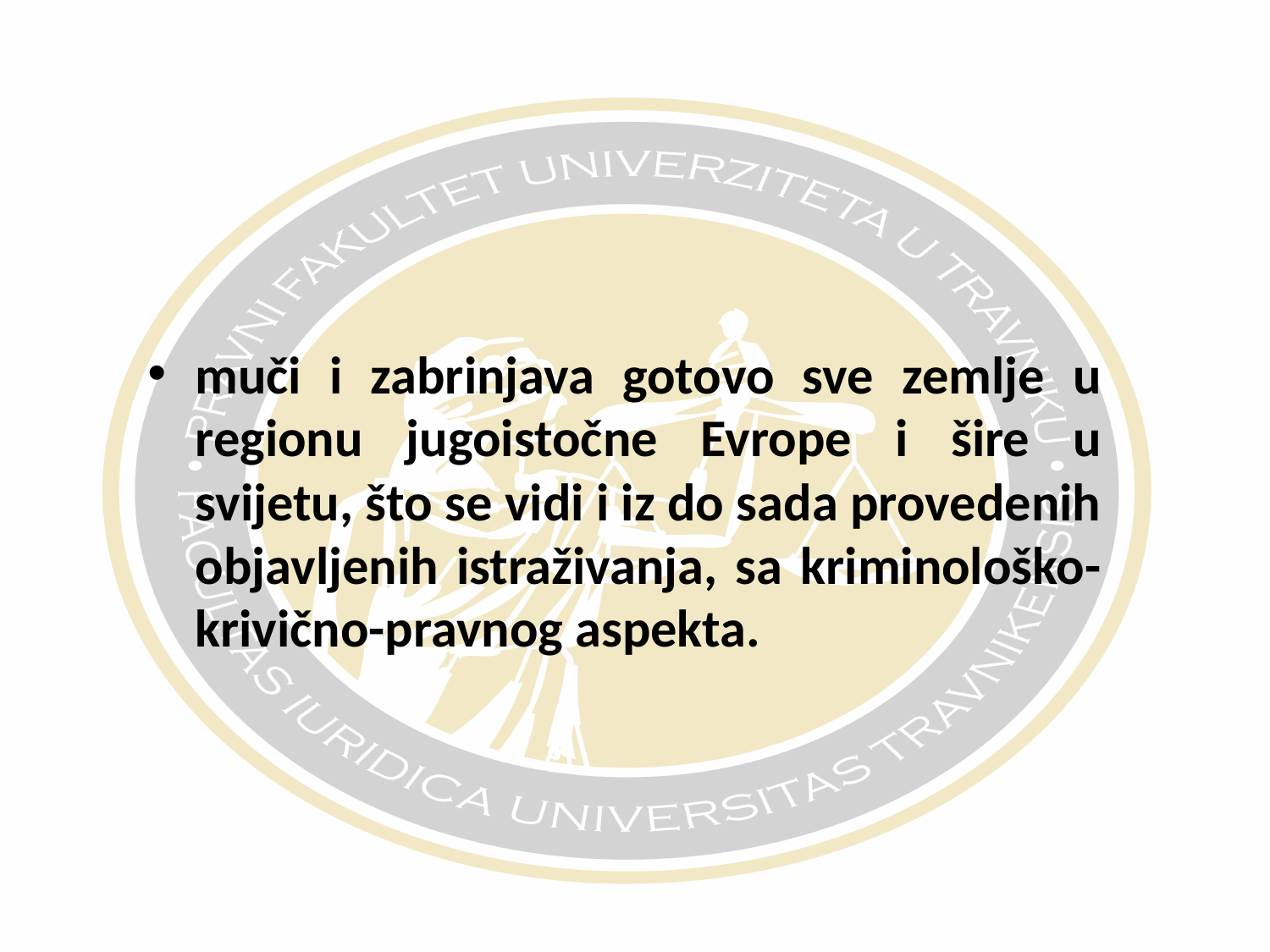

#
muči i zabrinjava gotovo sve zemlje u regionu jugoistočne Evrope i šire u svijetu, što se vidi i iz do sada provedenih objavljenih istraživanja, sa kriminološko-krivično-pravnog aspekta.